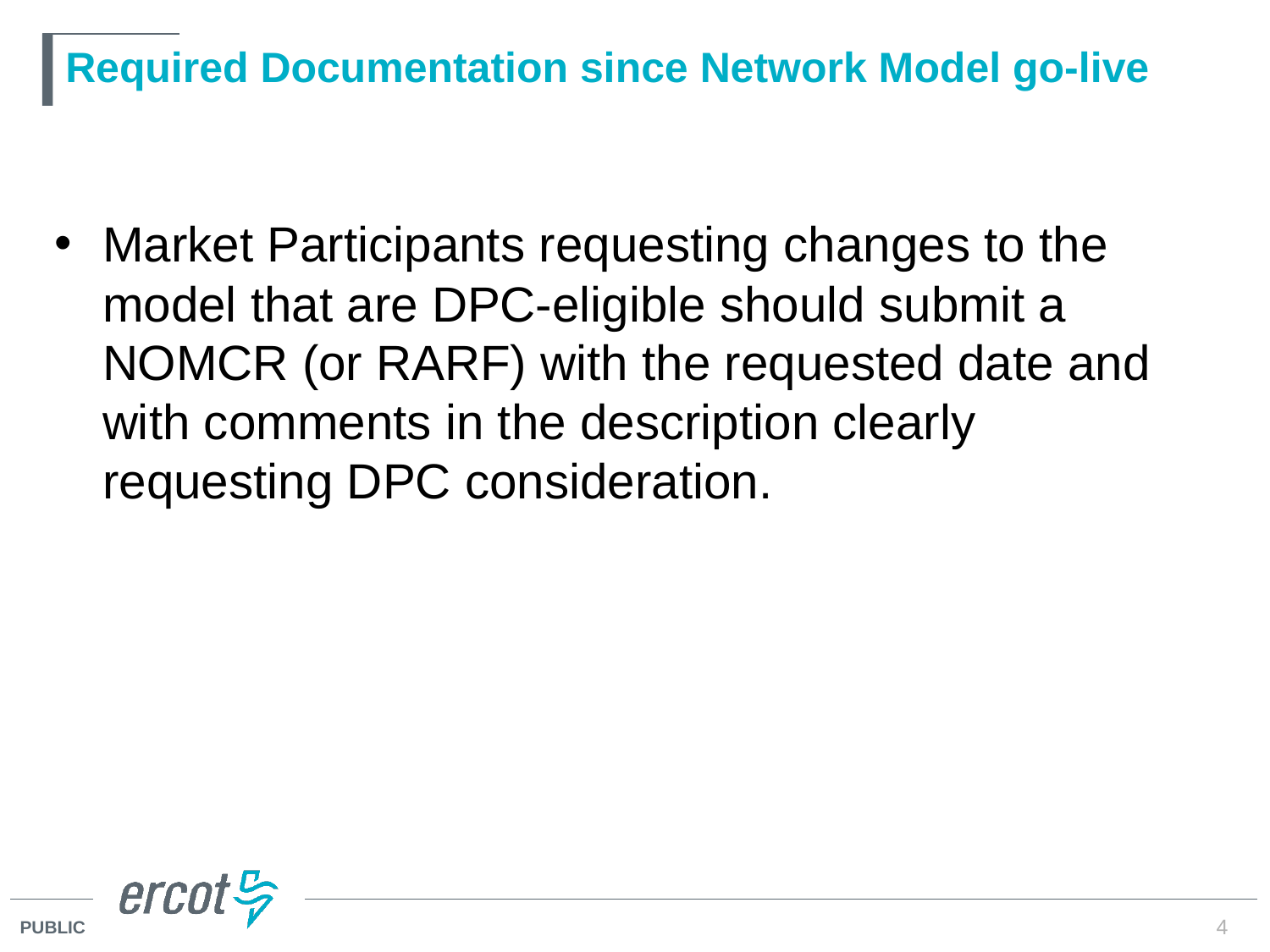

# Required Documentation since Network Model go-live

Market Participants requesting changes to the model that are DPC-eligible should submit a NOMCR (or RARF) with the requested date and with comments in the description clearly requesting DPC consideration.
4